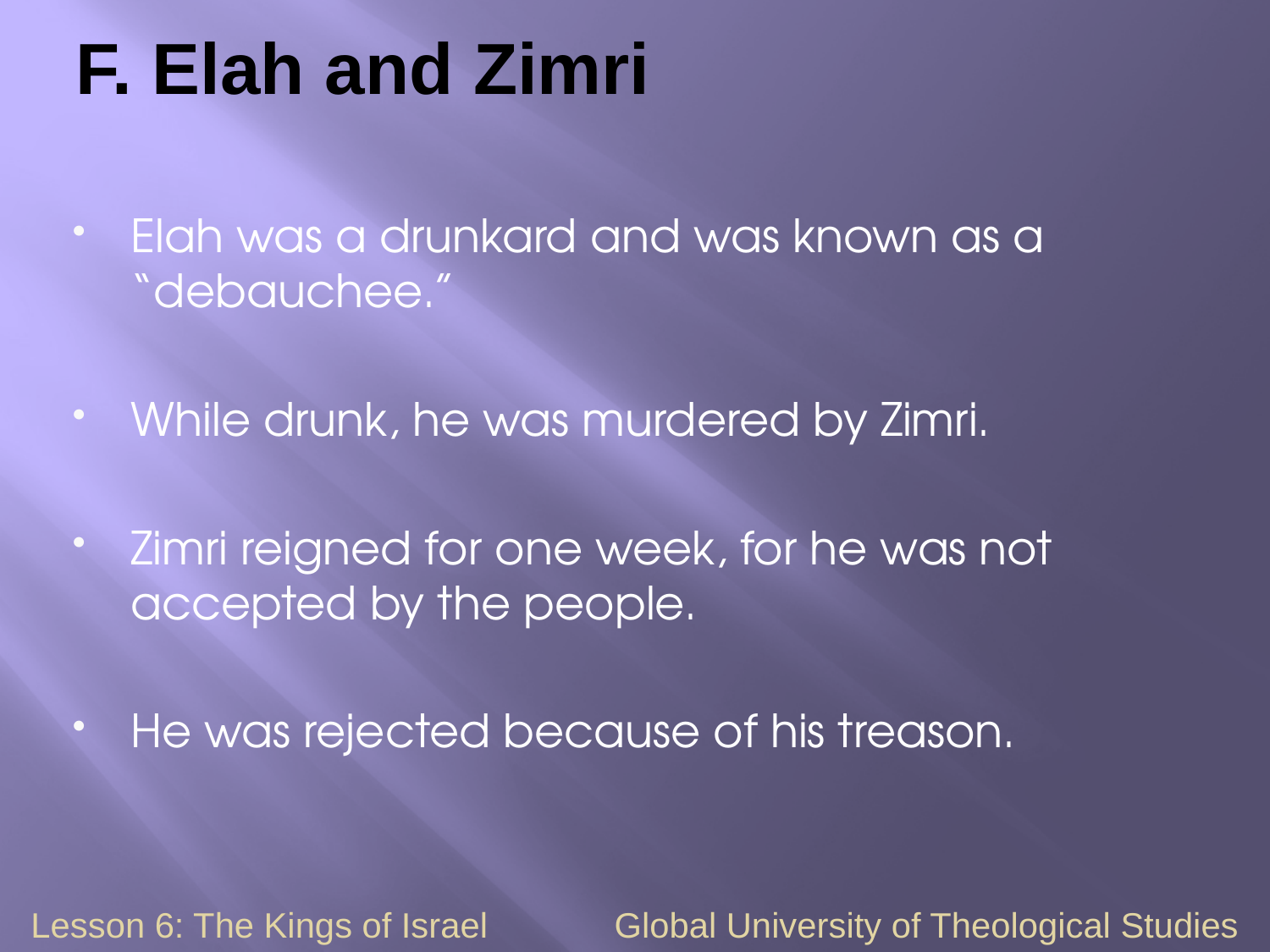

# F. Elah and Zimri
Elah was a drunkard and was known as a “debauchee.”

While drunk, he was murdered by Zimri.

Zimri reigned for one week, for he was not accepted by the people.

He was rejected because of his treason.
Lesson 6: The Kings of Israel             Global University of Theological Studies